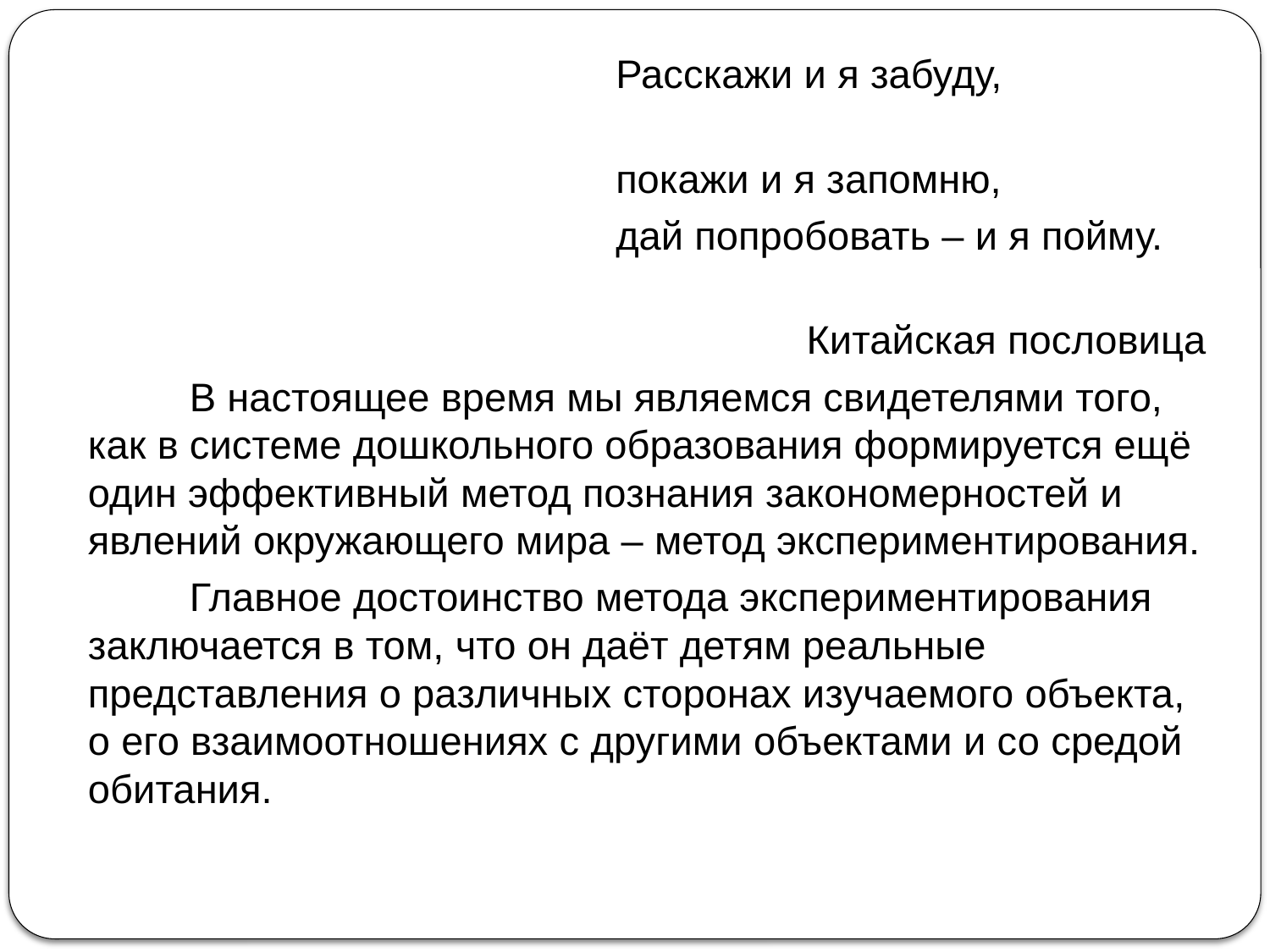

#
                                                  Расскажи и я забуду,
                                                  покажи и я запомню,
                                                  дай попробовать – и я пойму.
                                                                   Китайская пословица
            В настоящее время мы являемся свидетелями того, как в системе дошкольного образования формируется ещё один эффективный метод познания закономерностей и явлений окружающего мира – метод экспериментирования.
            Главное достоинство метода экспериментирования заключается в том, что он даёт детям реальные представления о различных сторонах изучаемого объекта, о его взаимоотношениях с другими объектами и со средой обитания.